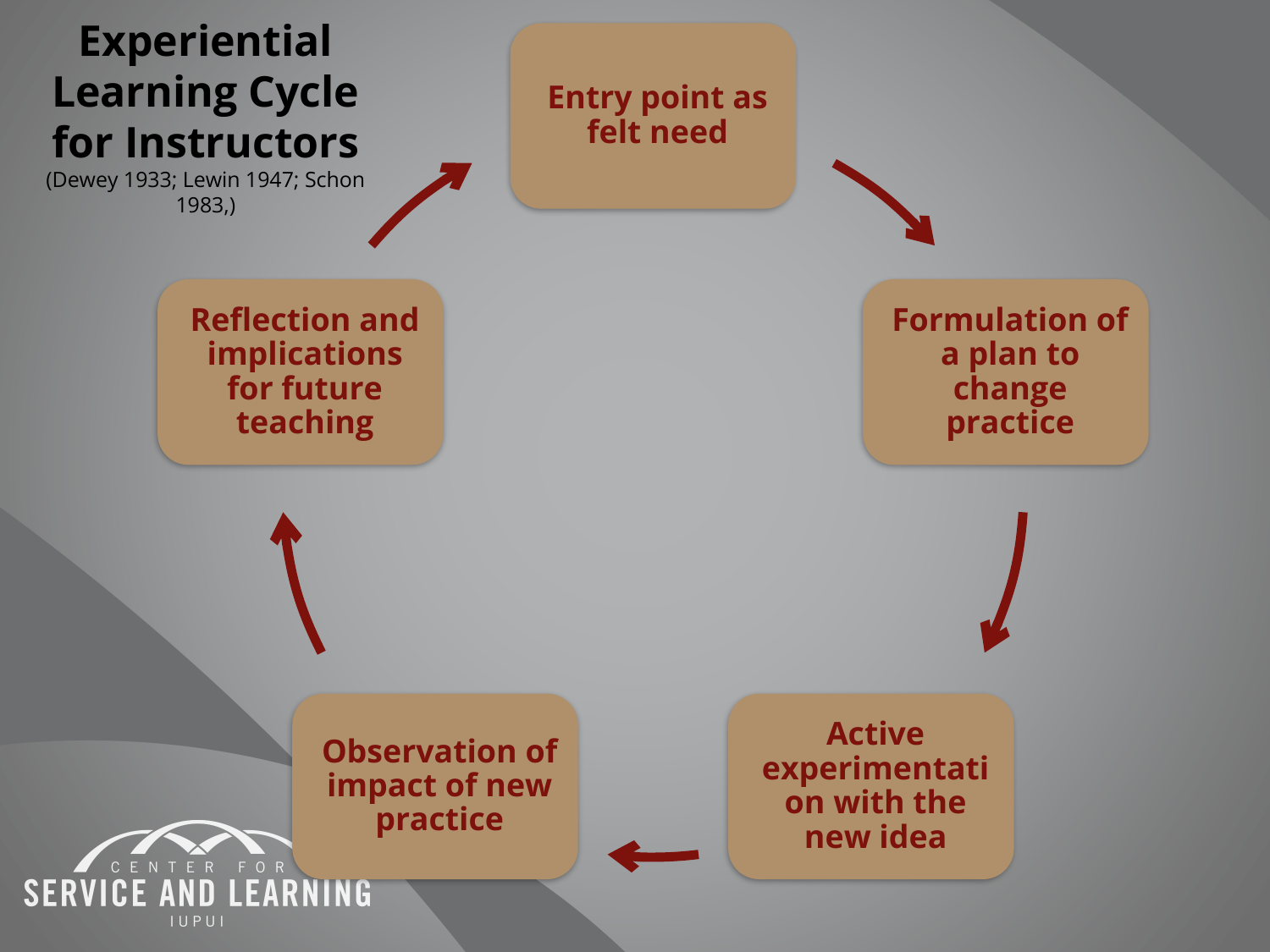

Experiential Learning Cycle for Instructors
(Dewey 1933; Lewin 1947; Schon 1983,)
Entry point as felt need
Formulation of a plan to change practice
Active experimentation with the new idea
Observation of impact of new practice
Reflection and implications for future teaching